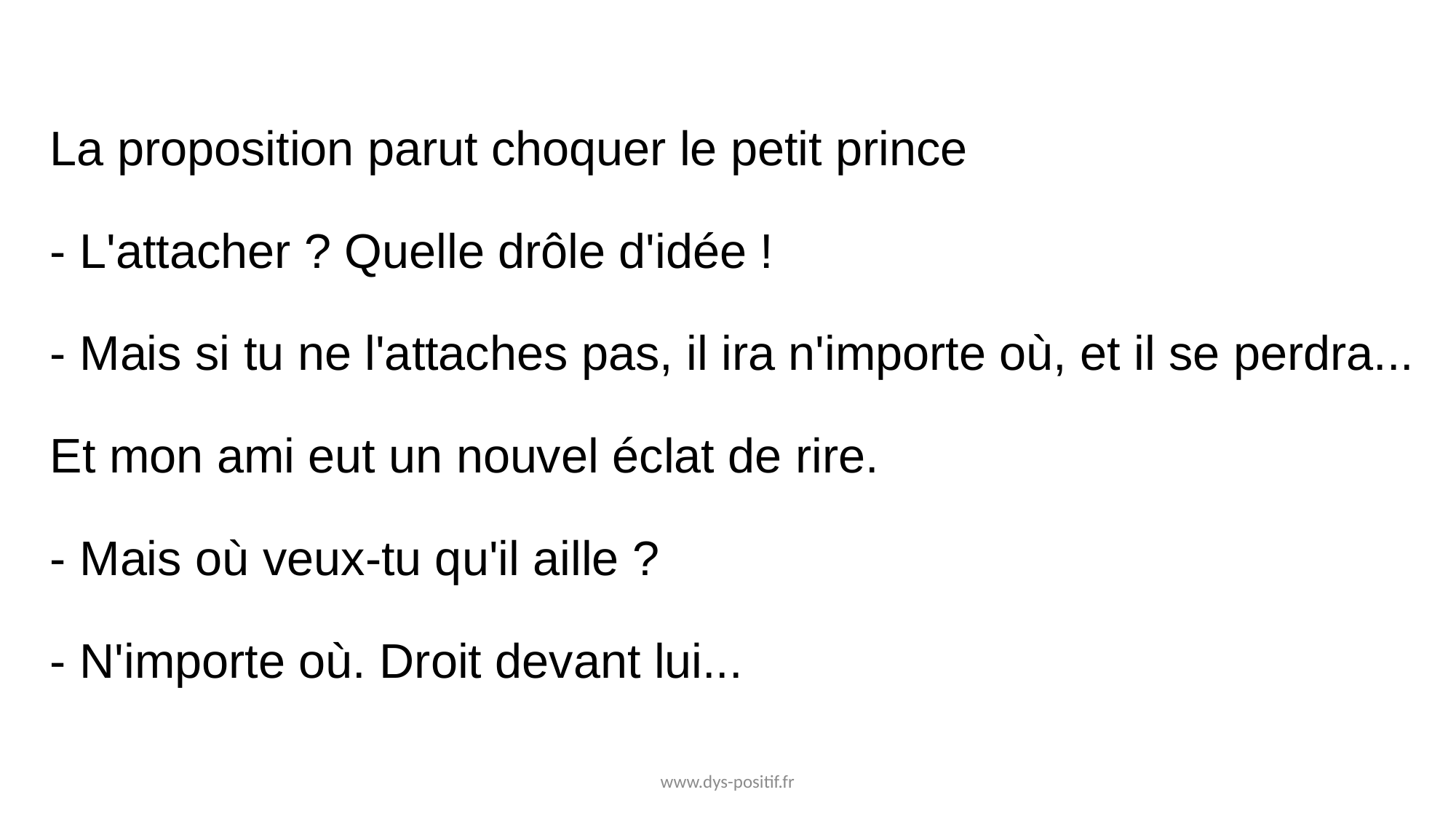

La proposition parut choquer le petit prince
- L'attacher ? Quelle drôle d'idée !
- Mais si tu ne l'attaches pas, il ira n'importe où, et il se perdra...
Et mon ami eut un nouvel éclat de rire.
- Mais où veux-tu qu'il aille ?
- N'importe où. Droit devant lui...

www.dys-positif.fr